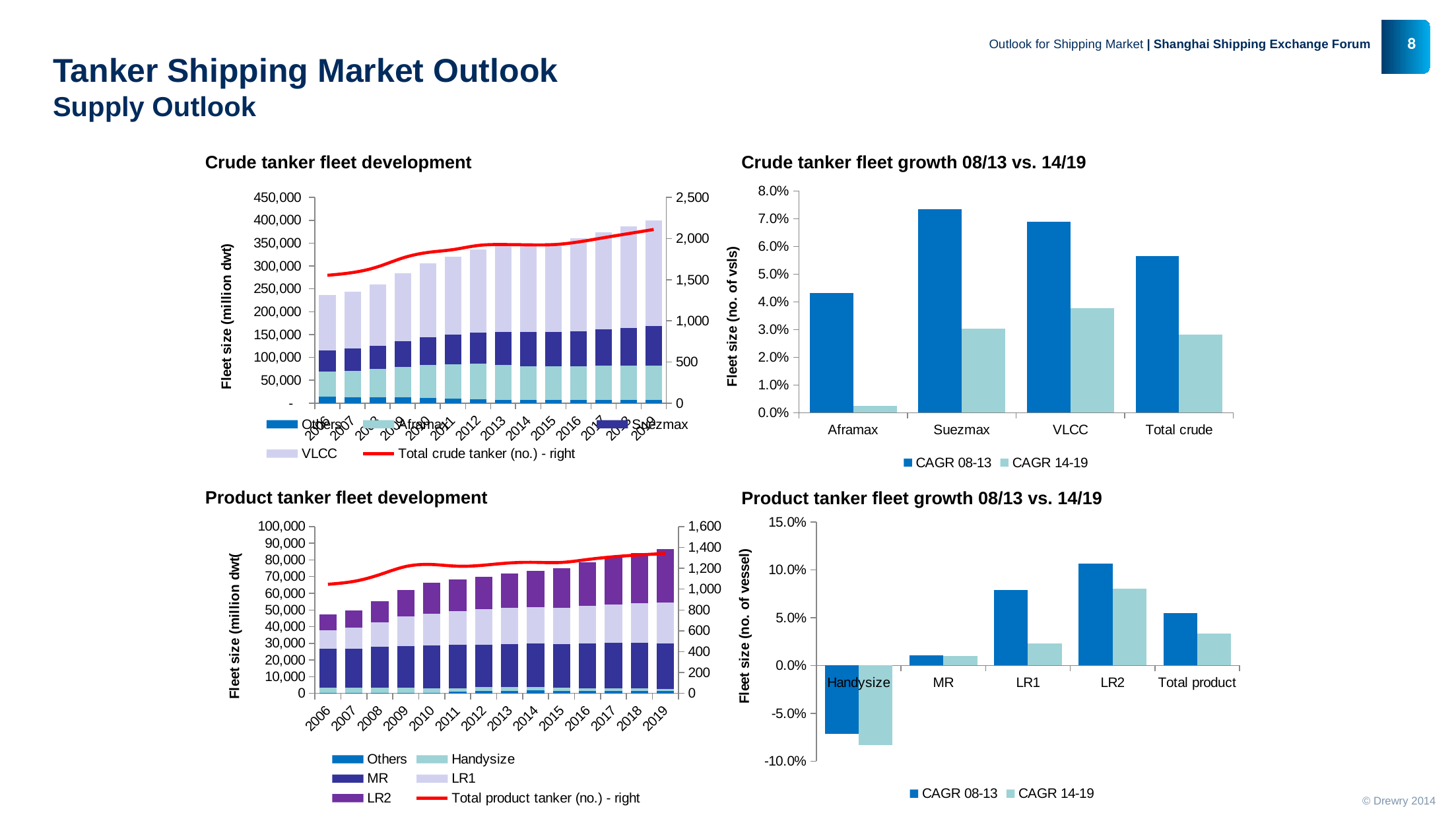

# Tanker Shipping Market Outlook Supply Outlook
Crude tanker fleet development
Crude tanker fleet growth 08/13 vs. 14/19

### Chart

| Category | CAGR 08-13 | CAGR 14-19 |
|---|---|---|
| Aframax | 0.04330571875826905 | 0.0025354215523709644 |
| Suezmax | 0.07341383647736377 | 0.030356961658669412 |
| VLCC | 0.0687886294670419 | 0.037600375512660156 |
| Total crude | 0.056644320830395056 | 0.028138838497996588 |

### Chart

| Category | Others | Aframax | Suezmax | VLCC | Total crude tanker (no.) - right |
|---|---|---|---|---|---|
| 2006 | 13730.742999999993 | 55388.333000000006 | 46647.74200000002 | 120754.96553 | 1554.0 |
| 2007 | 13499.757499999992 | 57264.141 | 48392.45850000002 | 125090.91152999998 | 1587.5 |
| 2008 | 13171.954499999996 | 61047.33200000001 | 51099.02900000001 | 134987.00053000002 | 1657.0 |
| 2009 | 13223.143499999998 | 66427.6 | 55929.17050000001 | 149106.08552999998 | 1764.5 |
| 2010 | 11840.285 | 71543.62 | 61112.7065 | 161530.874265 | 1831.5 |
| 2011 | 9780.8575 | 75475.199 | 64812.601 | 170362.6035 | 1866.0 |
| 2012 | 8754.84 | 76986.7635 | 69119.2395 | 180821.246 | 1916.0 |
| 2013 | 7737.7375 | 75461.36 | 72819.65100000001 | 188256.97300000003 | 1927.5 |
| 2014 | 7247.6172480000005 | 74029.12134 | 74572.34564 | 191871.2479 | 1924.0 |
| 2015 | 7249.509694 | 73244.17616 | 75178.77619065953 | 195687.71486141064 | 1926.5 |
| 2016 | 7288.17089 | 73588.90720142858 | 76734.21041949683 | 203125.46221167088 | 1959.0 |
| 2017 | 7310.468886000001 | 74258.51838857144 | 79348.87692238015 | 212968.3645543182 | 2010.0 |
| 2018 | 7232.202332000001 | 74645.65418000001 | 82851.67573590473 | 222008.2156773333 | 2060.5 |
| 2019 | 7142.316678000002 | 74972.36743000001 | 86599.69305834602 | 230759.98464714974 | 2110.5 |
Product tanker fleet development
Product tanker fleet growth 08/13 vs. 14/19

### Chart

| Category | CAGR 08-13 | CAGR 14-19 |
|---|---|---|
| Handysize | -0.07178466299287423 | -0.0831785246122394 |
| MR | 0.010759488242870319 | 0.01019380524259006 |
| LR1 | 0.07883287096613323 | 0.023057739578079328 |
| LR2 | 0.10653012710297194 | 0.08038303474663855 |
| Total product | 0.05487657225936138 | 0.03369201765685381 |

### Chart

| Category | Others | Handysize | MR | LR1 | LR2 | Total product tanker (no.) - right |
|---|---|---|---|---|---|---|
| 2006 | 121.768 | 3397.8040000000005 | 23148.700000000004 | 11028.986000000006 | 9708.017000000002 | 1046.0 |
| 2007 | 121.768 | 3376.446000000001 | 23476.162500000006 | 12400.504500000006 | 10421.077000000001 | 1074.0 |
| 2008 | 121.768 | 3369.1265000000008 | 24295.126000000004 | 14826.795000000006 | 12501.050500000001 | 1139.0 |
| 2009 | 121.877 | 3403.9980000000005 | 25018.537082742092 | 17465.079917257914 | 15817.982 | 1216.5 |
| 2010 | 302.334 | 2925.4915 | 25419.58408274209 | 19176.187417257912 | 18610.175 | 1235.5 |
| 2011 | 920.6685 | 2322.3375 | 25811.273500000003 | 20255.338 | 18841.691 | 1219.5 |
| 2012 | 1420.729 | 2303.226 | 25596.5055 | 21338.1595 | 19273.1625 | 1229.0 |
| 2013 | 1631.6945 | 2321.459 | 25630.5715 | 21667.9655 | 20737.802000000003 | 1250.5 |
| 2014 | 1660.354 | 2162.618 | 25923.4735 | 21855.8925 | 21645.281166666668 | 1256.0 |
| 2015 | 1479.5675 | 1969.1522499999996 | 25950.04002295746 | 21963.941399999996 | 23709.875504633084 | 1255.5 |
| 2016 | 1419.0130000000001 | 1778.9490999999996 | 26565.204274963166 | 22530.714766666664 | 26251.506391524737 | 1283.5 |
| 2017 | 1419.0130000000001 | 1625.7410199999995 | 27105.680471297666 | 23285.8416 | 28187.765885693312 | 1309.5 |
| 2018 | 1419.0130000000001 | 1505.6586749999992 | 27286.914777826136 | 23899.32283333333 | 30136.159087131324 | 1327.5 |
| 2019 | 1419.0130000000001 | 1400.8889224999991 | 27271.98173536027 | 24494.539099999995 | 31860.45772142333 | 1340.5 |